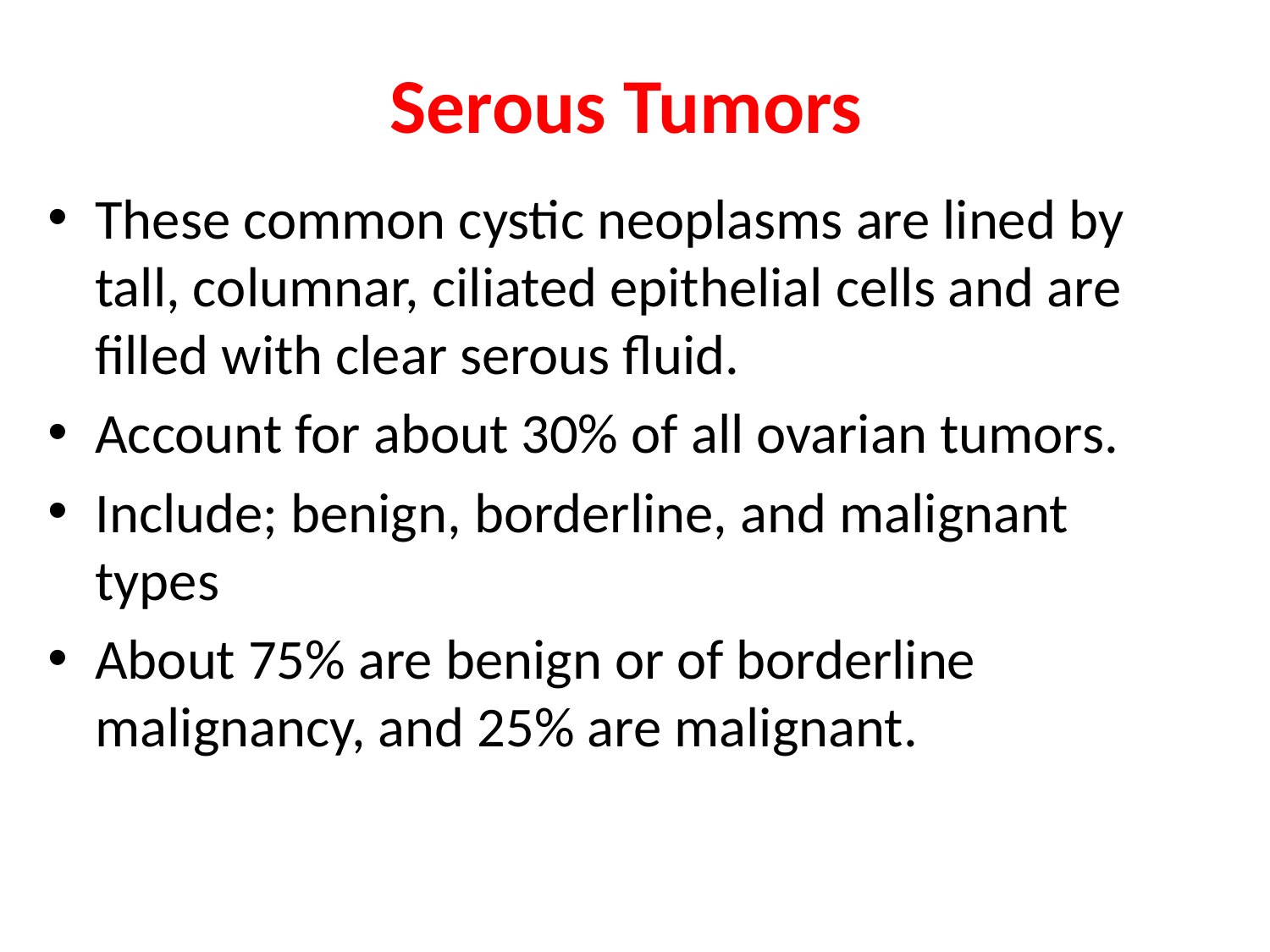

# Serous Tumors
These common cystic neoplasms are lined by tall, columnar, ciliated epithelial cells and are filled with clear serous fluid.
Account for about 30% of all ovarian tumors.
Include; benign, borderline, and malignant types
About 75% are benign or of borderline malignancy, and 25% are malignant.